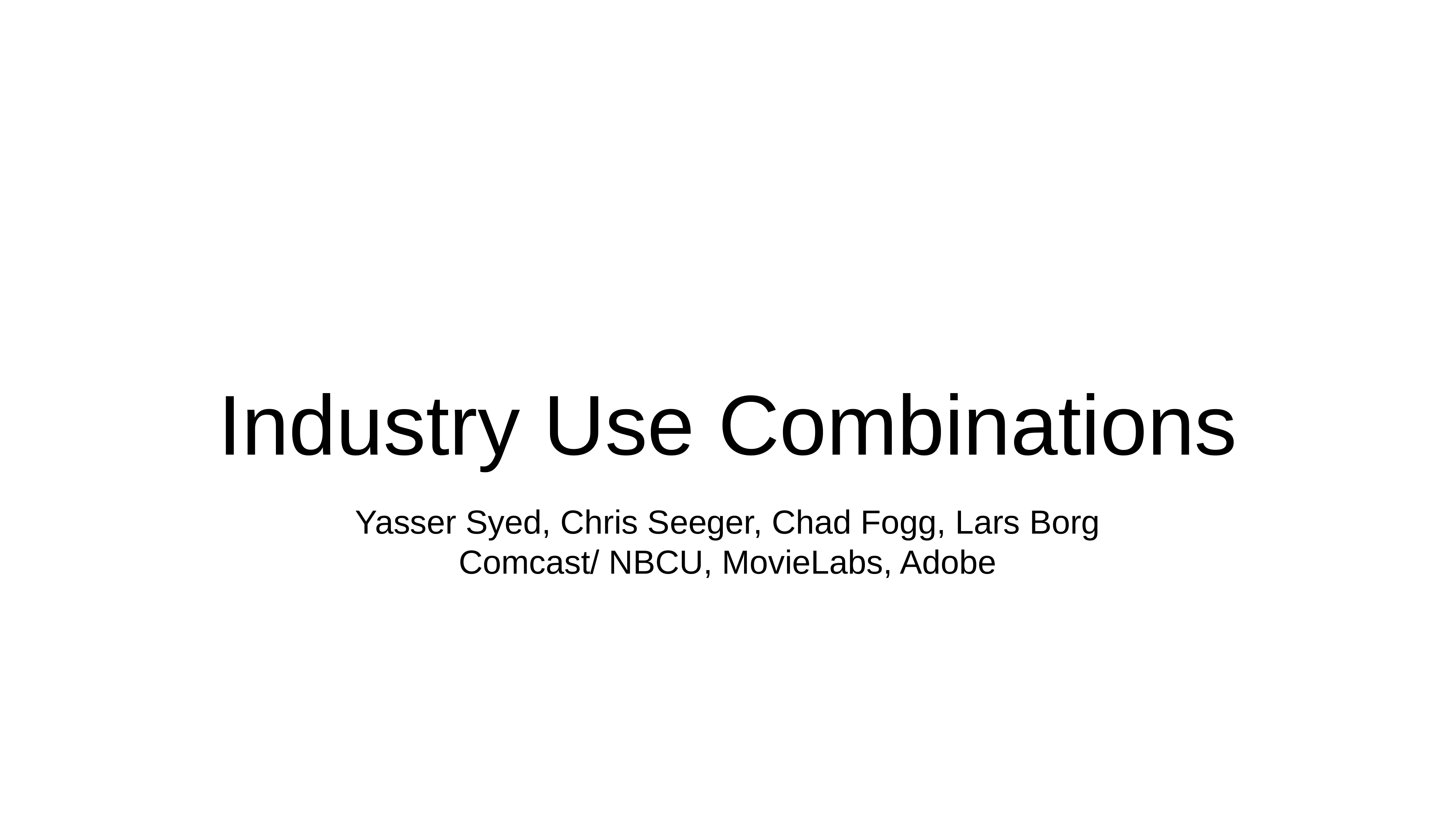

# Industry Use Combinations
Yasser Syed, Chris Seeger, Chad Fogg, Lars Borg
Comcast/ NBCU, MovieLabs, Adobe